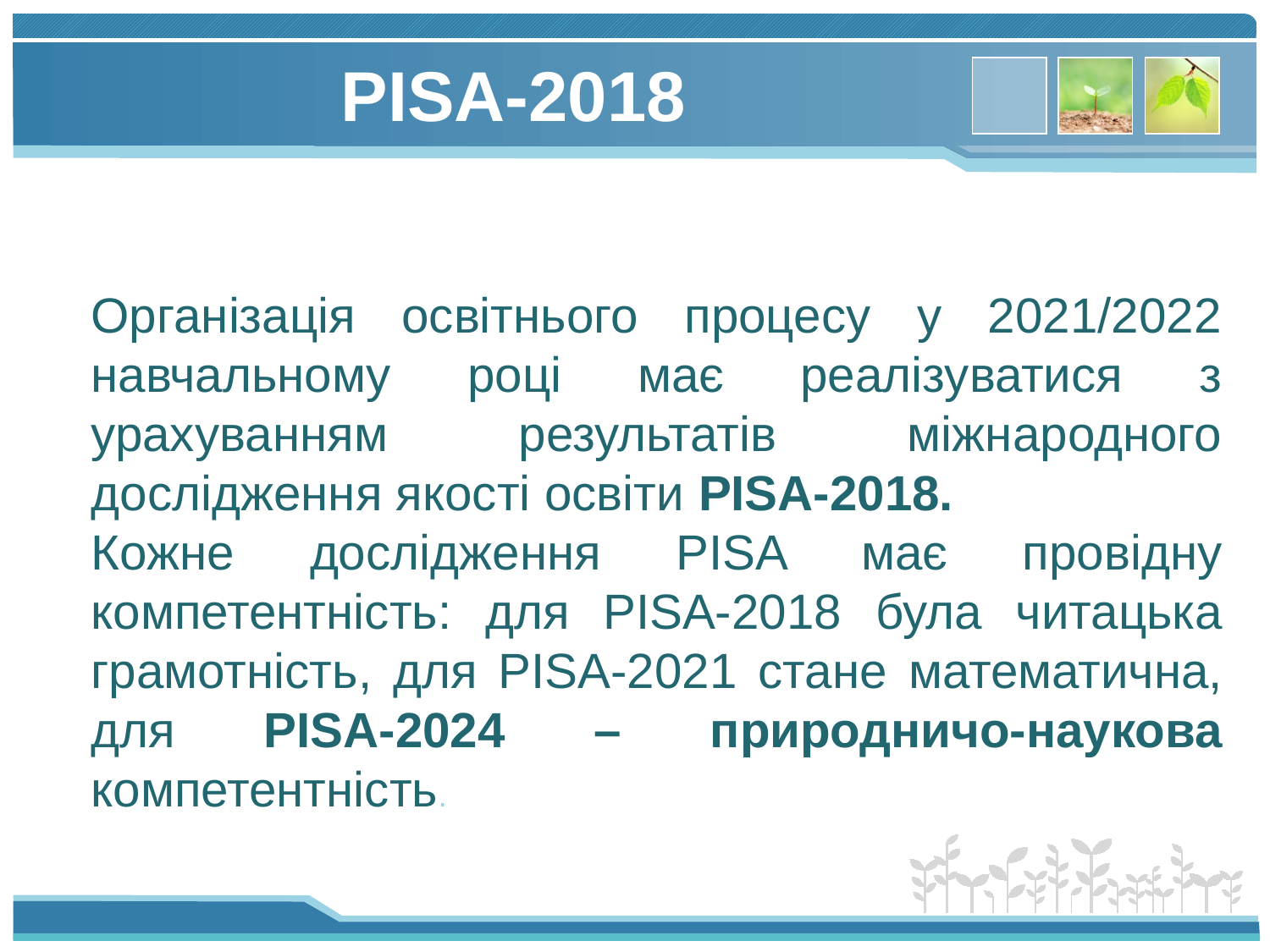

# PISA-2018
Організація освітнього процесу у 2021/2022 навчальному році має реалізуватися з урахуванням результатів міжнародного дослідження якості освіти PISA-2018.
Кожне дослідження PISA має провідну компетентність: для PISA-2018 була читацька грамотність, для PISA-2021 стане математична, для PISA-2024 – природничо-наукова компетентність.